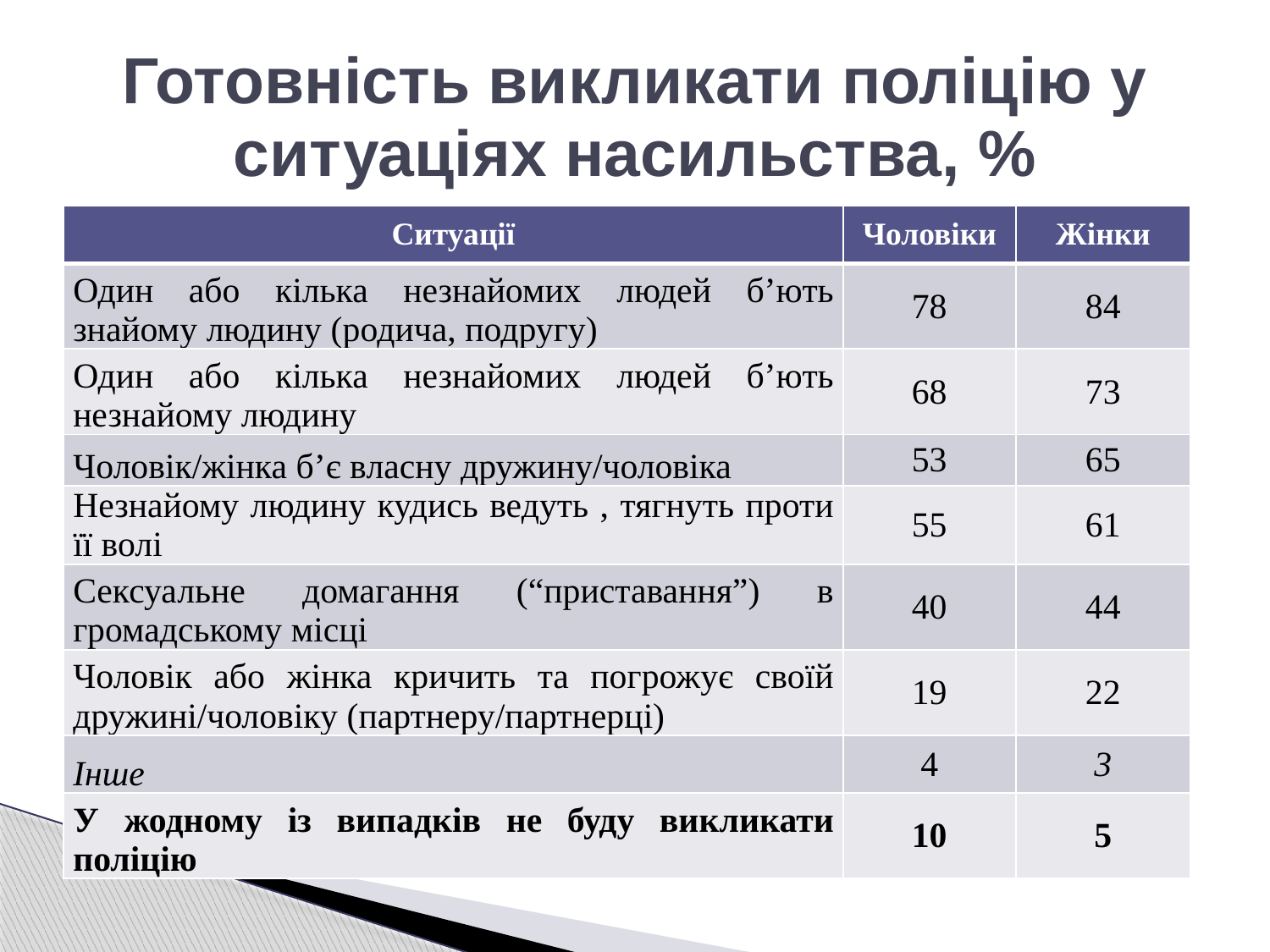

# Готовність викликати поліцію у ситуаціях насильства, %
| Ситуації | Чоловіки | Жінки |
| --- | --- | --- |
| Один або кілька незнайомих людей б’ють знайому людину (родича, подругу) | 78 | 84 |
| Один або кілька незнайомих людей б’ють незнайому людину | 68 | 73 |
| Чоловік/жінка б’є власну дружину/чоловіка | 53 | 65 |
| Незнайому людину кудись ведуть , тягнуть проти її волі | 55 | 61 |
| Сексуальне домагання (“приставання”) в громадському місці | 40 | 44 |
| Чоловік або жінка кричить та погрожує своїй дружині/чоловіку (партнеру/партнерці) | 19 | 22 |
| Інше | 4 | 3 |
| У жодному із випадків не буду викликати поліцію | 10 | 5 |